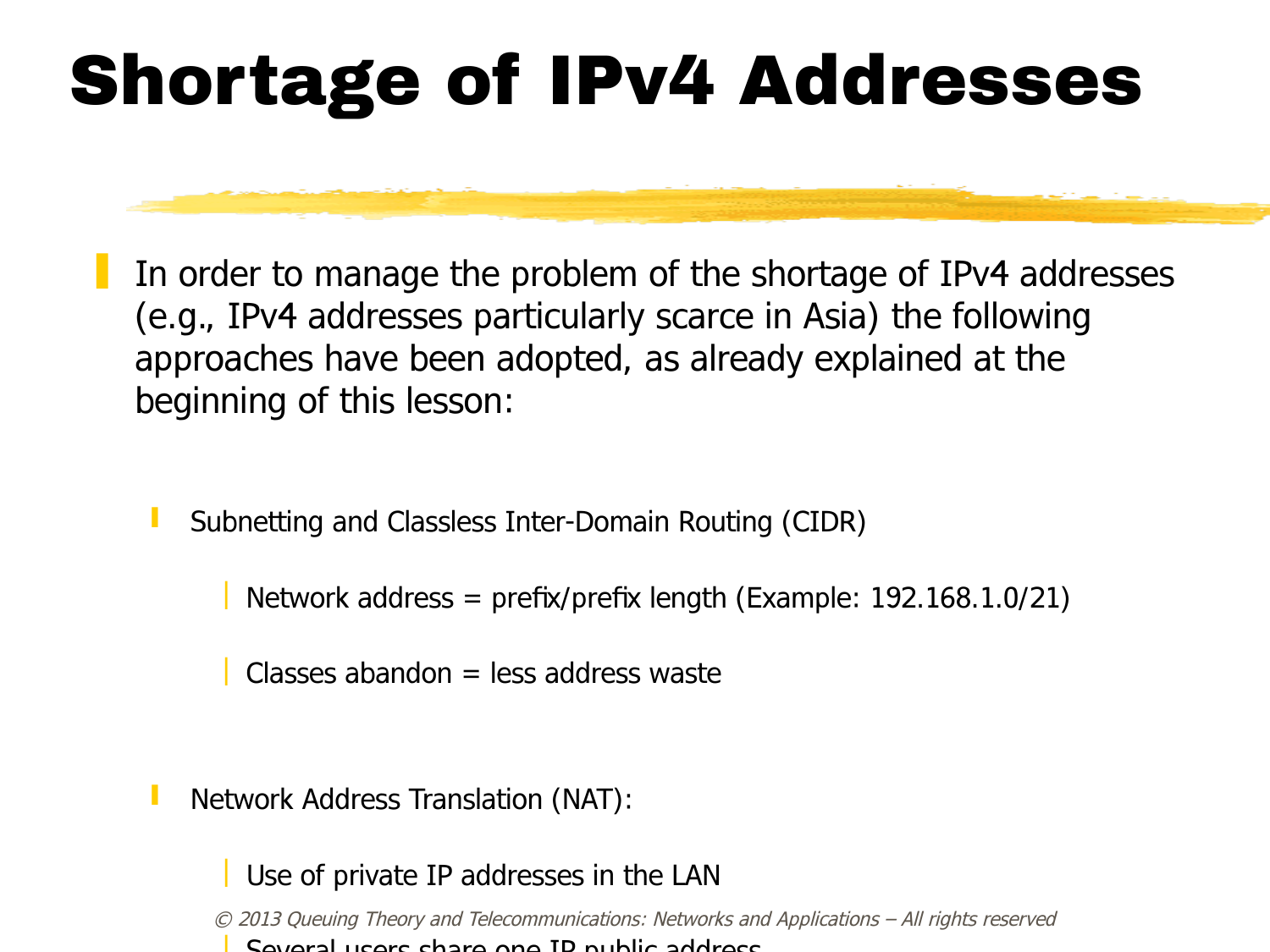

# Shortage of IPv4 Addresses
In order to manage the problem of the shortage of IPv4 addresses (e.g., IPv4 addresses particularly scarce in Asia) the following approaches have been adopted, as already explained at the beginning of this lesson:

Subnetting and Classless Inter-Domain Routing (CIDR)

Network address = prefix/prefix length (Example: 192.168.1.0/21)

Classes abandon = less address waste

Network Address Translation (NAT):

Use of private IP addresses in the LAN

Several users share one IP public address

70% of most important companies use NAT.
© 2013 Queuing Theory and Telecommunications: Networks and Applications – All rights reserved